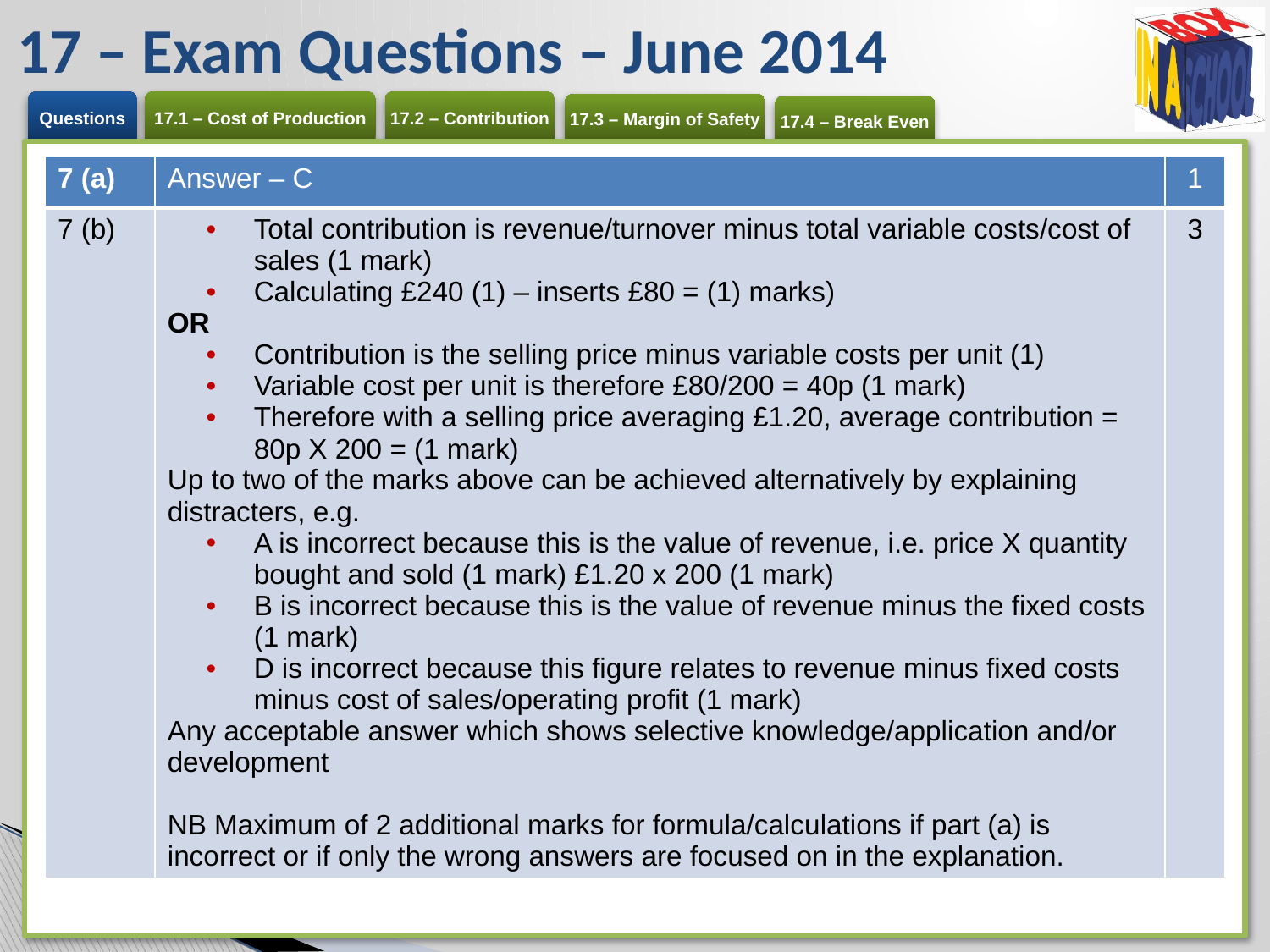

# 17 – Exam Questions – June 2014
| 7 (a) | Answer – C | 1 |
| --- | --- | --- |
| 7 (b) | Total contribution is revenue/turnover minus total variable costs/cost of sales (1 mark) Calculating £240 (1) – inserts £80 = (1) marks) OR Contribution is the selling price minus variable costs per unit (1) Variable cost per unit is therefore £80/200 = 40p (1 mark) Therefore with a selling price averaging £1.20, average contribution = 80p X 200 = (1 mark) Up to two of the marks above can be achieved alternatively by explaining distracters, e.g. A is incorrect because this is the value of revenue, i.e. price X quantity bought and sold (1 mark) £1.20 x 200 (1 mark) B is incorrect because this is the value of revenue minus the fixed costs (1 mark) D is incorrect because this figure relates to revenue minus fixed costs minus cost of sales/operating profit (1 mark) Any acceptable answer which shows selective knowledge/application and/or development NB Maximum of 2 additional marks for formula/calculations if part (a) is incorrect or if only the wrong answers are focused on in the explanation. | 3 |